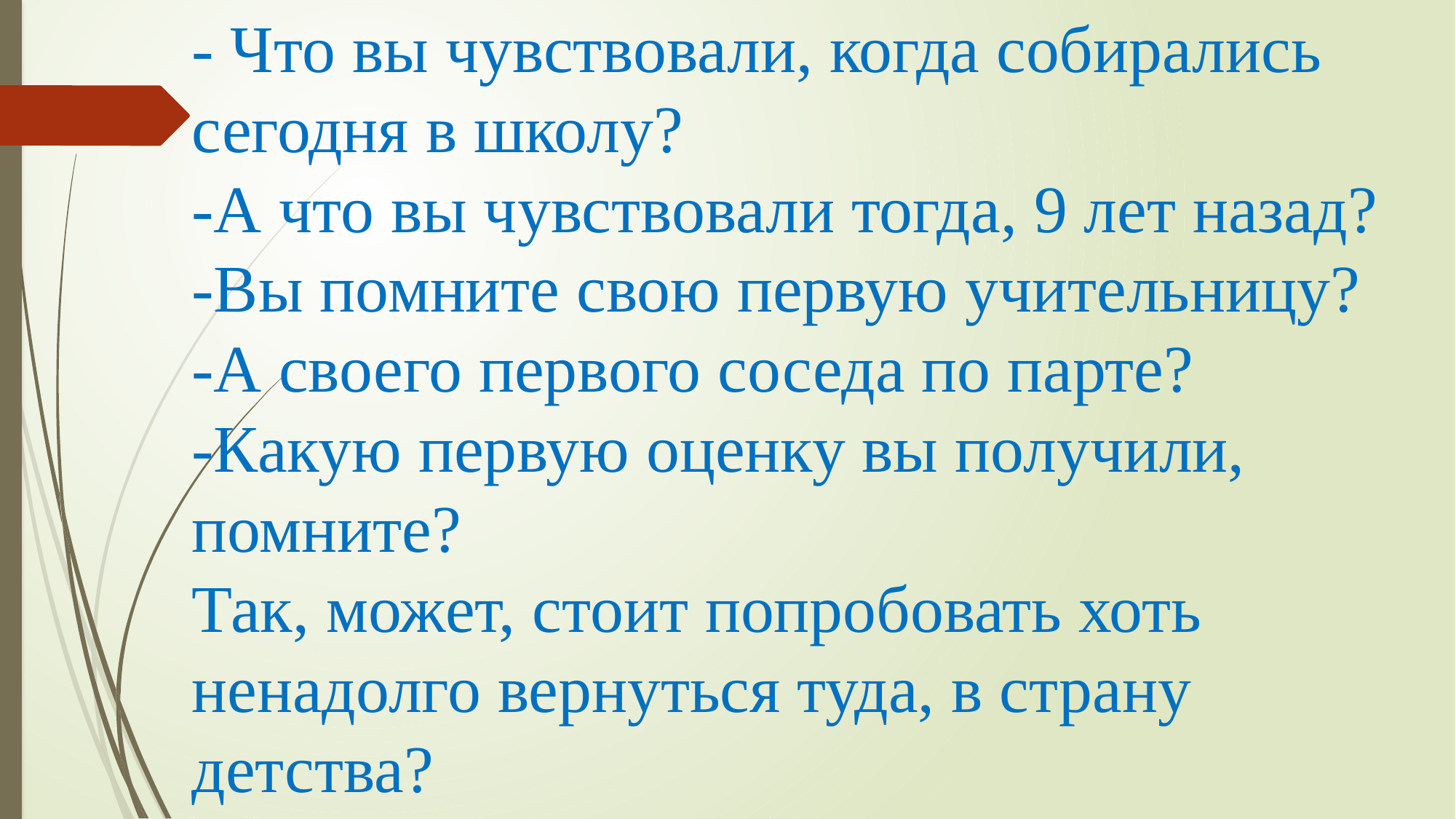

# - Что вы чувствовали, когда собирались сегодня в школу? -А что вы чувствовали тогда, 9 лет назад? -Вы помните свою первую учительницу? -А своего первого соседа по парте? -Какую первую оценку вы получили, помните? Так, может, стоит попробовать хоть ненадолго вернуться туда, в страну детства?